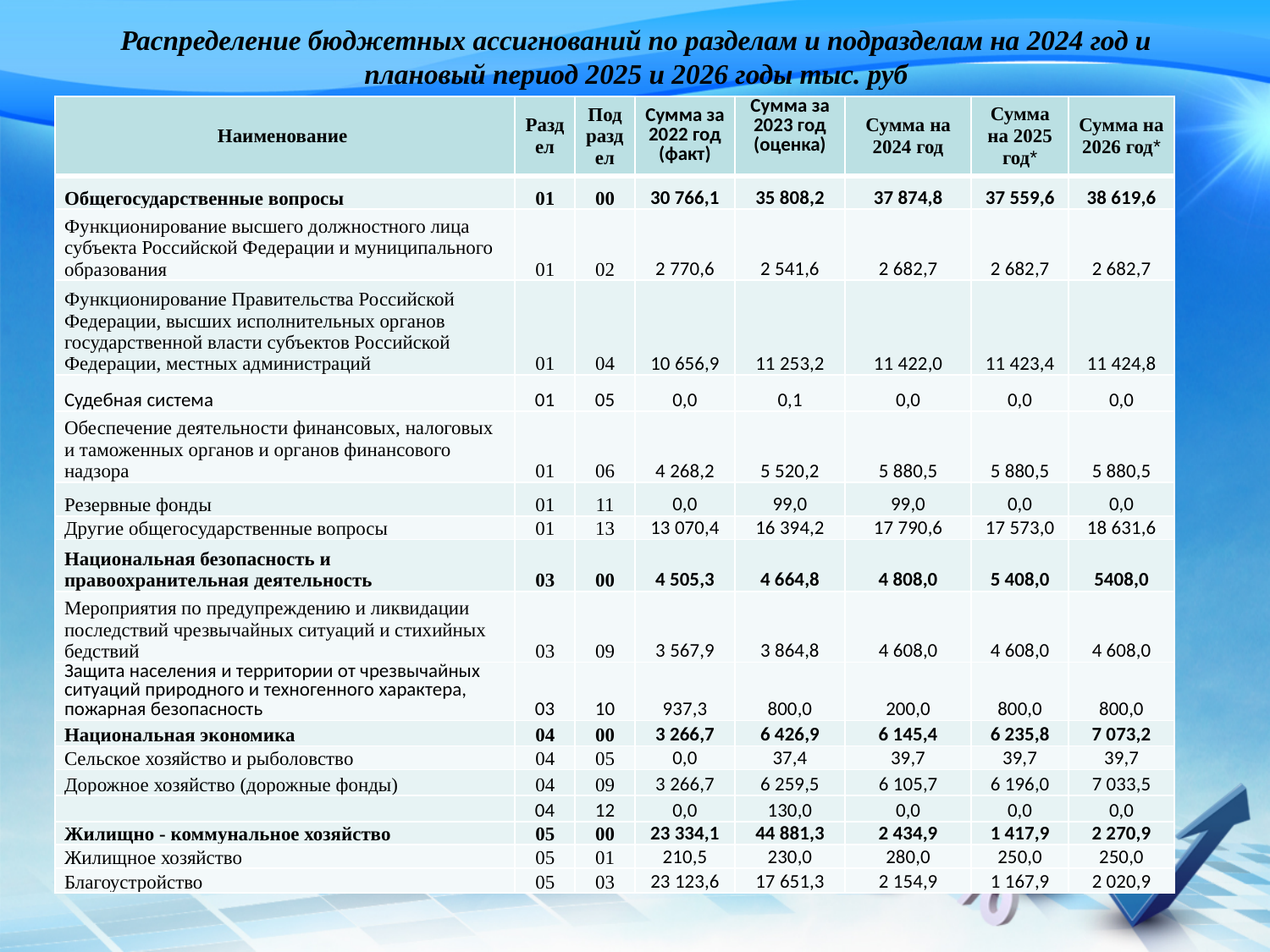

# Распределение бюджетных ассигнований по разделам и подразделам на 2024 год и плановый период 2025 и 2026 годы тыс. руб
| Наименование | Раздел | Подраздел | Сумма за 2022 год (факт) | Сумма за 2023 год (оценка) | Сумма на 2024 год | Сумма на 2025 год\* | Сумма на 2026 год\* |
| --- | --- | --- | --- | --- | --- | --- | --- |
| Общегосударственные вопросы | 01 | 00 | 30 766,1 | 35 808,2 | 37 874,8 | 37 559,6 | 38 619,6 |
| Функционирование высшего должностного лица субъекта Российской Федерации и муниципального образования | 01 | 02 | 2 770,6 | 2 541,6 | 2 682,7 | 2 682,7 | 2 682,7 |
| Функционирование Правительства Российской Федерации, высших исполнительных органов государственной власти субъектов Российской Федерации, местных администраций | 01 | 04 | 10 656,9 | 11 253,2 | 11 422,0 | 11 423,4 | 11 424,8 |
| Судебная система | 01 | 05 | 0,0 | 0,1 | 0,0 | 0,0 | 0,0 |
| Обеспечение деятельности финансовых, налоговых и таможенных органов и органов финансового надзора | 01 | 06 | 4 268,2 | 5 520,2 | 5 880,5 | 5 880,5 | 5 880,5 |
| Резервные фонды | 01 | 11 | 0,0 | 99,0 | 99,0 | 0,0 | 0,0 |
| Другие общегосударственные вопросы | 01 | 13 | 13 070,4 | 16 394,2 | 17 790,6 | 17 573,0 | 18 631,6 |
| Национальная безопасность и правоохранительная деятельность | 03 | 00 | 4 505,3 | 4 664,8 | 4 808,0 | 5 408,0 | 5408,0 |
| Мероприятия по предупреждению и ликвидации последствий чрезвычайных ситуаций и стихийных бедствий | 03 | 09 | 3 567,9 | 3 864,8 | 4 608,0 | 4 608,0 | 4 608,0 |
| Защита населения и территории от чрезвычайных ситуаций природного и техногенного характера, пожарная безопасность | 03 | 10 | 937,3 | 800,0 | 200,0 | 800,0 | 800,0 |
| Национальная экономика | 04 | 00 | 3 266,7 | 6 426,9 | 6 145,4 | 6 235,8 | 7 073,2 |
| Сельское хозяйство и рыболовство | 04 | 05 | 0,0 | 37,4 | 39,7 | 39,7 | 39,7 |
| Дорожное хозяйство (дорожные фонды) | 04 | 09 | 3 266,7 | 6 259,5 | 6 105,7 | 6 196,0 | 7 033,5 |
|  | 04 | 12 | 0,0 | 130,0 | 0,0 | 0,0 | 0,0 |
| Жилищно - коммунальное хозяйство | 05 | 00 | 23 334,1 | 44 881,3 | 2 434,9 | 1 417,9 | 2 270,9 |
| Жилищное хозяйство | 05 | 01 | 210,5 | 230,0 | 280,0 | 250,0 | 250,0 |
| Благоустройство | 05 | 03 | 23 123,6 | 17 651,3 | 2 154,9 | 1 167,9 | 2 020,9 |